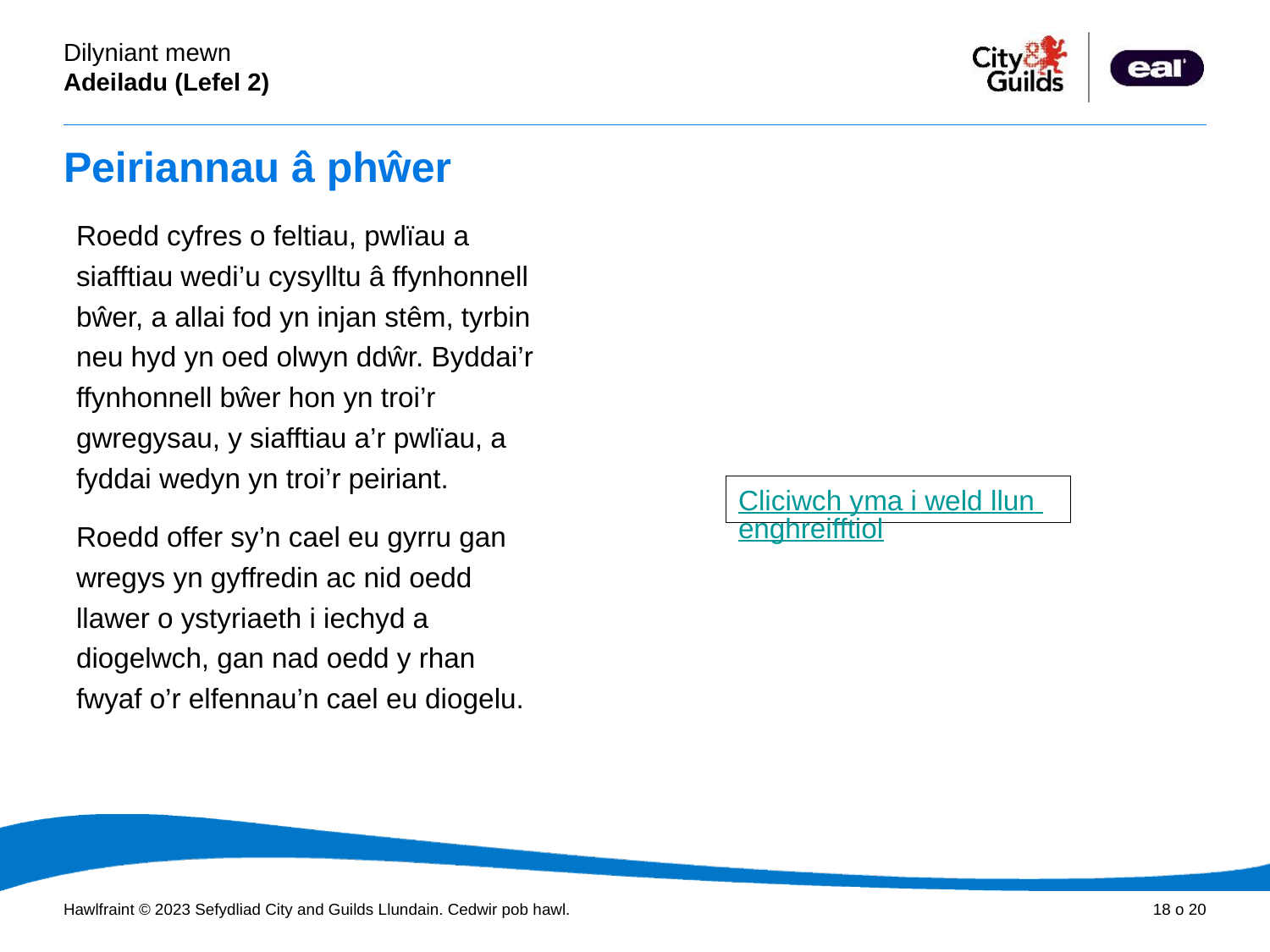

# Peiriannau â phŵer
Roedd cyfres o feltiau, pwlïau a siafftiau wedi’u cysylltu â ffynhonnell bŵer, a allai fod yn injan stêm, tyrbin neu hyd yn oed olwyn ddŵr. Byddai’r ffynhonnell bŵer hon yn troi’r gwregysau, y siafftiau a’r pwlïau, a fyddai wedyn yn troi’r peiriant.
Roedd offer sy’n cael eu gyrru gan wregys yn gyffredin ac nid oedd llawer o ystyriaeth i iechyd a diogelwch, gan nad oedd y rhan fwyaf o’r elfennau’n cael eu diogelu.

Cliciwch yma i weld llun enghreifftiol